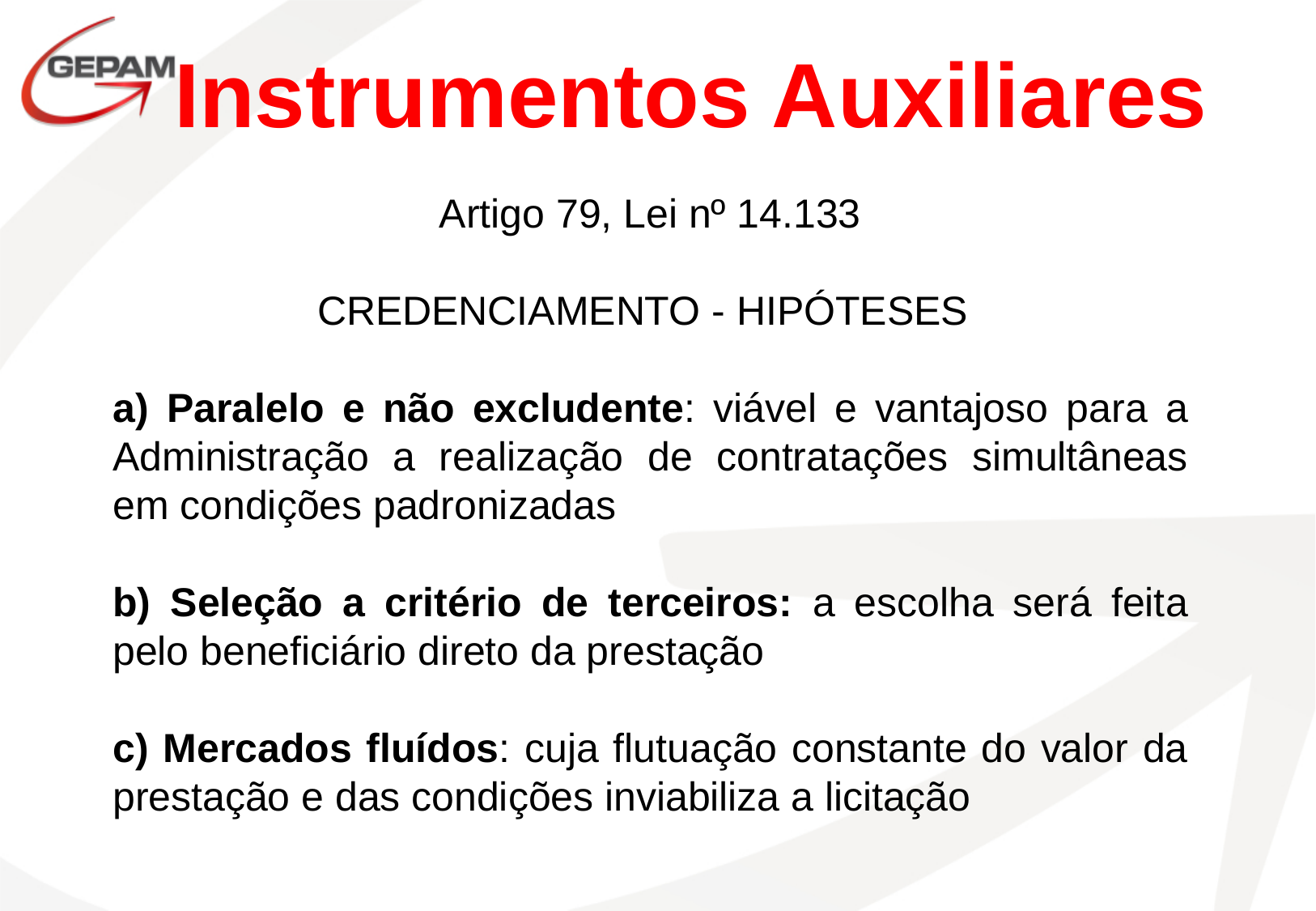

# Instrumentos Auxiliares
Artigo 79, Lei nº 14.133

CREDENCIAMENTO - HIPÓTESES

a) Paralelo e não excludente: viável e vantajoso para a Administração a realização de contratações simultâneas em condições padronizadas

b) Seleção a critério de terceiros: a escolha será feita pelo beneficiário direto da prestação

c) Mercados fluídos: cuja flutuação constante do valor da prestação e das condições inviabiliza a licitação